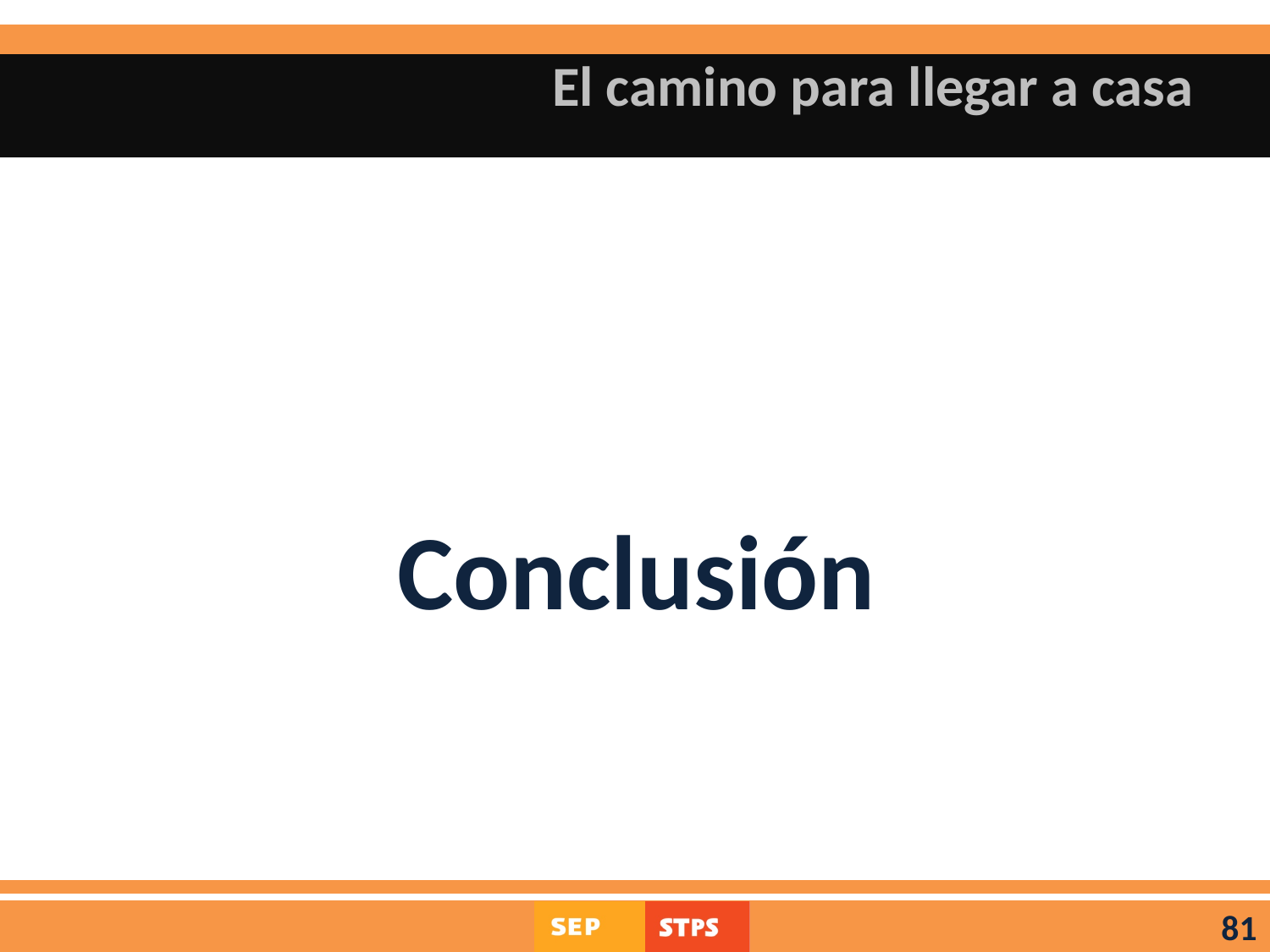

# El camino para llegar a casa
Conclusión
81